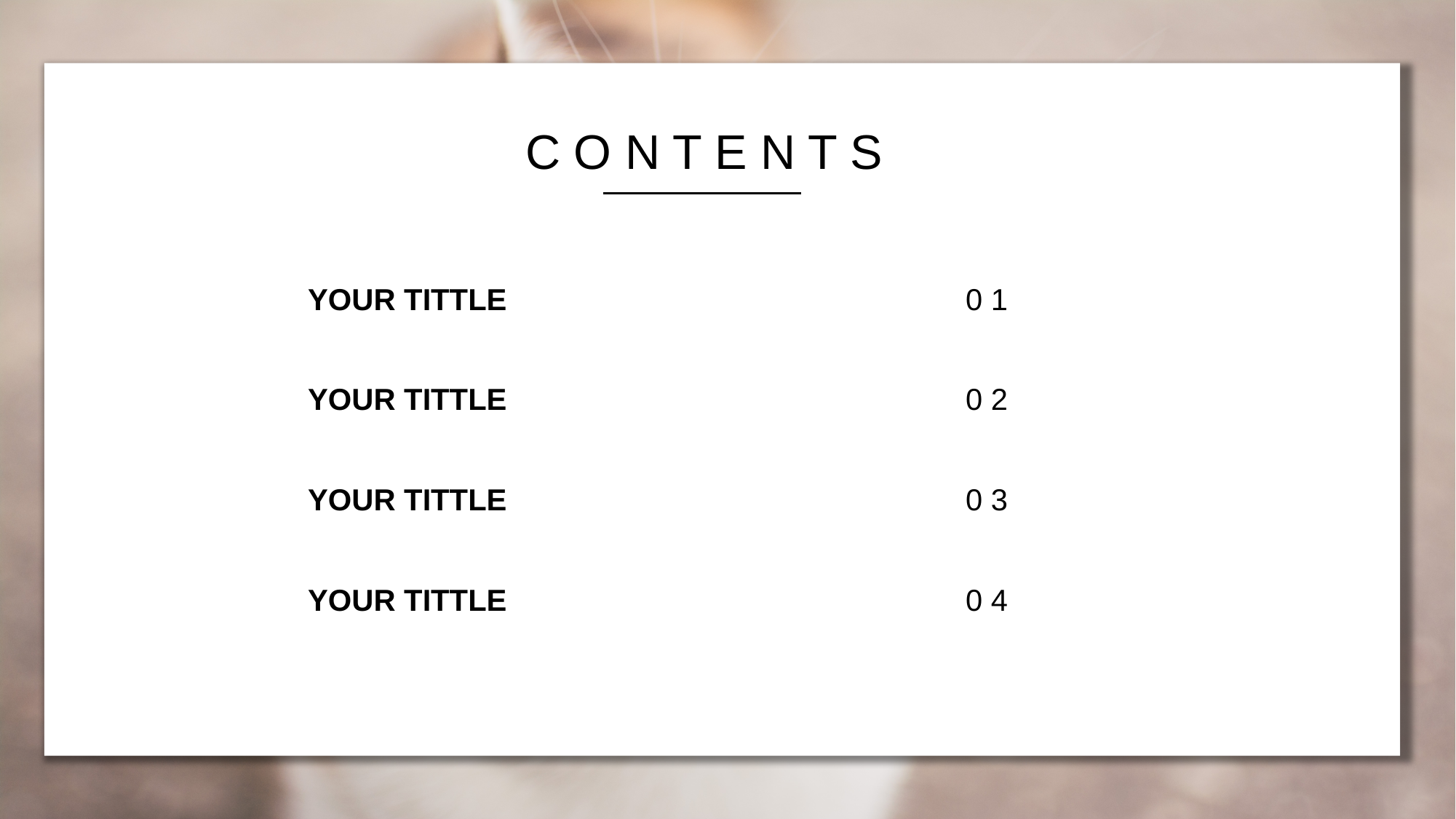

C O N T E N T S
YOUR TITTLE
0 1
YOUR TITTLE
0 2
YOUR TITTLE
0 3
YOUR TITTLE
0 4